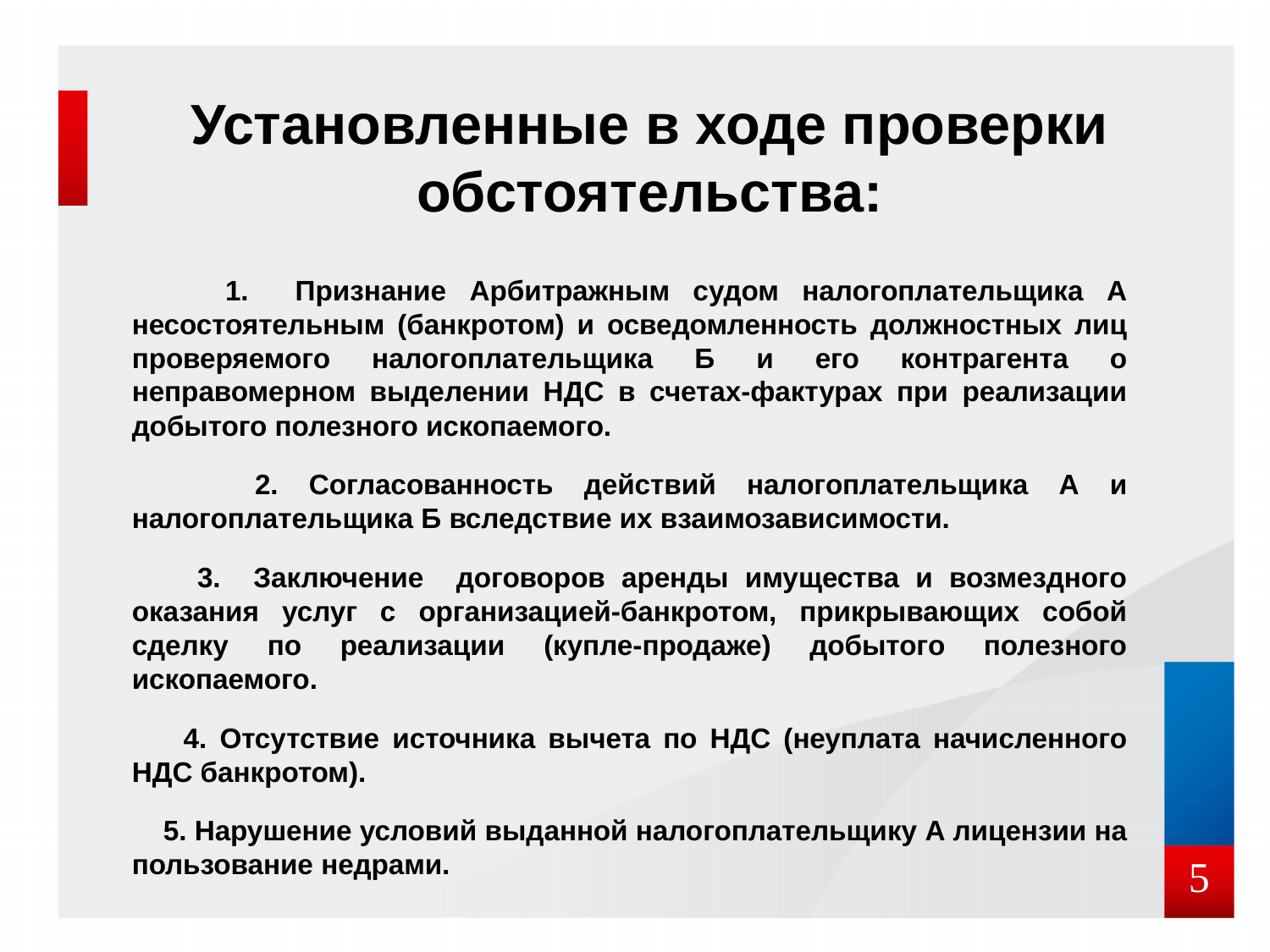

# Установленные в ходе проверки обстоятельства:
    1.  Признание Арбитражным судом налогоплательщика А несостоятельным (банкротом) и осведомленность должностных лиц проверяемого налогоплательщика Б и его контрагента о неправомерном выделении НДС в счетах-фактурах при реализации добытого полезного ископаемого.

    2. Согласованность действий налогоплательщика А и налогоплательщика Б вследствие их взаимозависимости.

    3.  Заключение  договоров аренды имущества и возмездного оказания услуг с организацией-банкротом, прикрывающих собой сделку по реализации (купле-продаже) добытого полезного ископаемого.

    4. Отсутствие источника вычета по НДС (неуплата начисленного НДС банкротом).

    5. Нарушение условий выданной налогоплательщику А лицензии на пользование недрами.

5